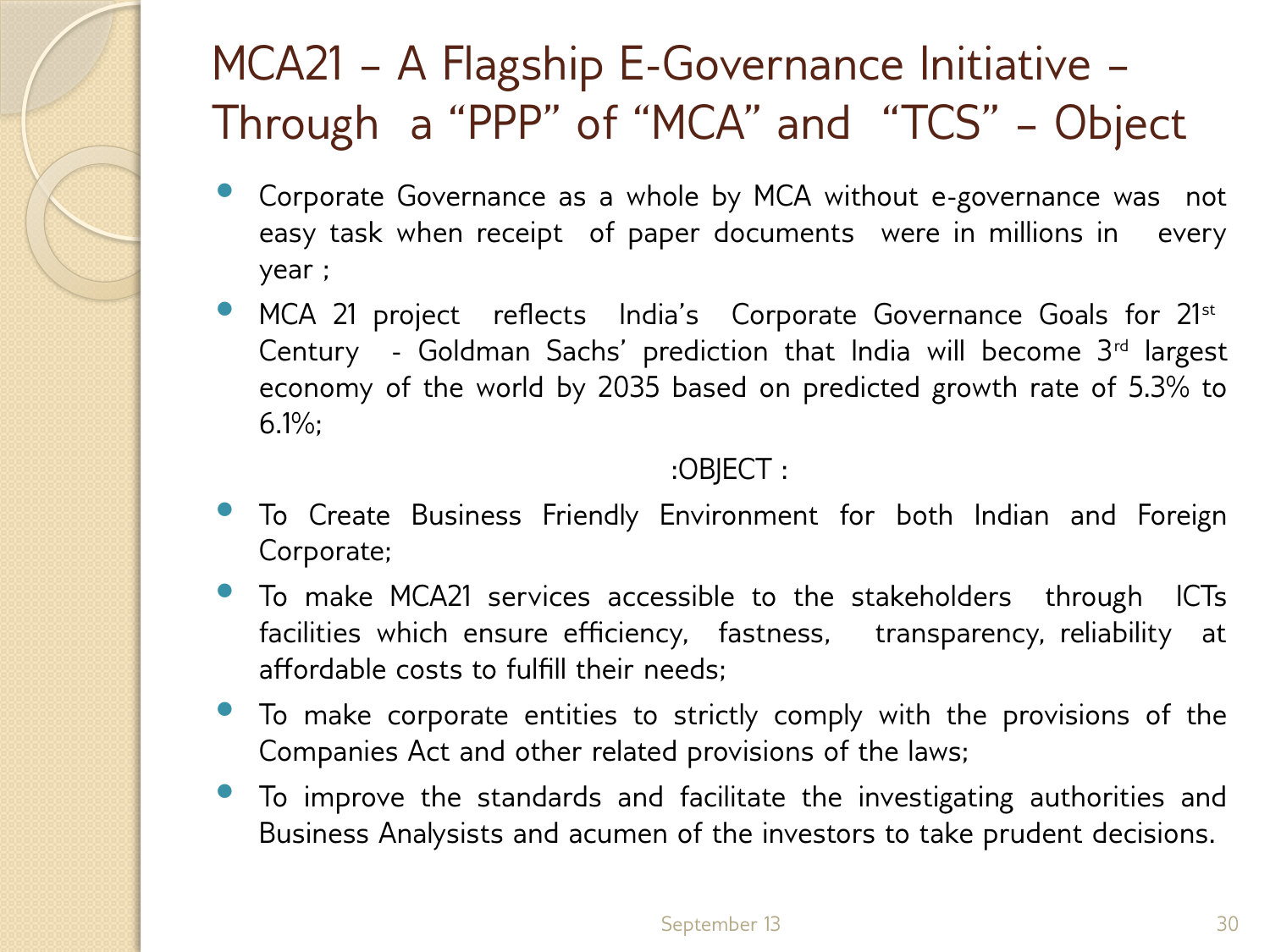

# MCA21 – A Flagship E-Governance Initiative – Through  a “PPP” of “MCA” and  “TCS” – Object
Corporate Governance as a whole by MCA without e-governance was  not easy task when receipt  of paper documents  were in millions in   every year ;
MCA 21 project  reflects  India’s  Corporate Governance Goals for 21st  Century  - Goldman Sachs’ prediction that India will become 3rd largest economy of the world by 2035 based on predicted growth rate of 5.3% to 6.1%;
 :OBJECT :
To Create Business Friendly Environment for both Indian and Foreign Corporate;
To make MCA21 services accessible to the stakeholders  through  ICTs facilities which ensure efficiency,  fastness,   transparency, reliability  at affordable costs to fulfill their needs;
To make corporate entities to strictly comply with the provisions of the Companies Act and other related provisions of the laws;
To improve the standards and facilitate the investigating authorities and Business Analysists and acumen of the investors to take prudent decisions.

September 13
30